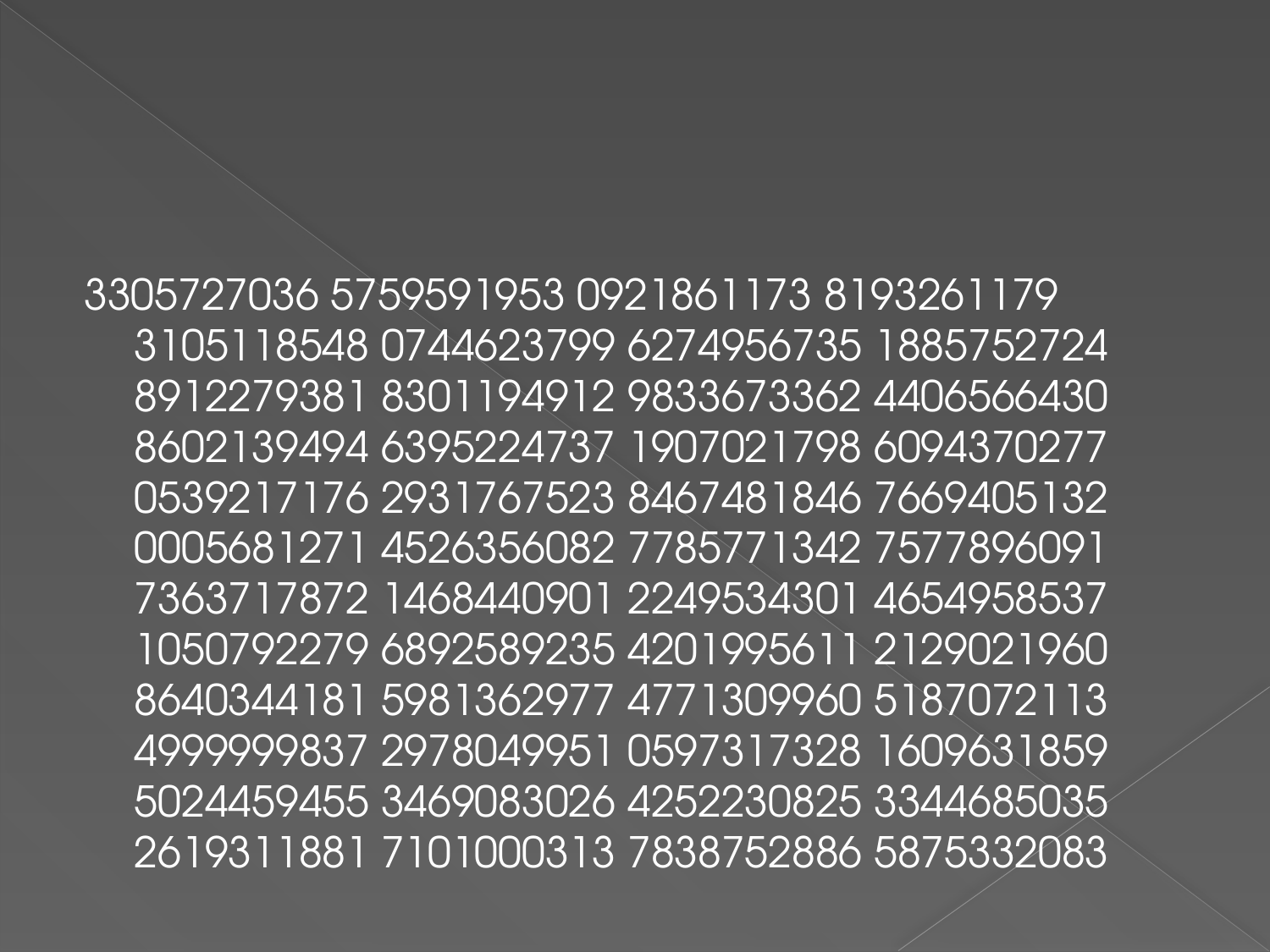

#
3305727036 5759591953 0921861173 8193261179 3105118548 0744623799 6274956735 1885752724 8912279381 8301194912 9833673362 4406566430 8602139494 6395224737 1907021798 6094370277 0539217176 2931767523 8467481846 7669405132 0005681271 4526356082 7785771342 7577896091 7363717872 1468440901 2249534301 4654958537 1050792279 6892589235 4201995611 2129021960 8640344181 5981362977 4771309960 5187072113 4999999837 2978049951 0597317328 1609631859 5024459455 3469083026 4252230825 3344685035 2619311881 7101000313 7838752886 5875332083